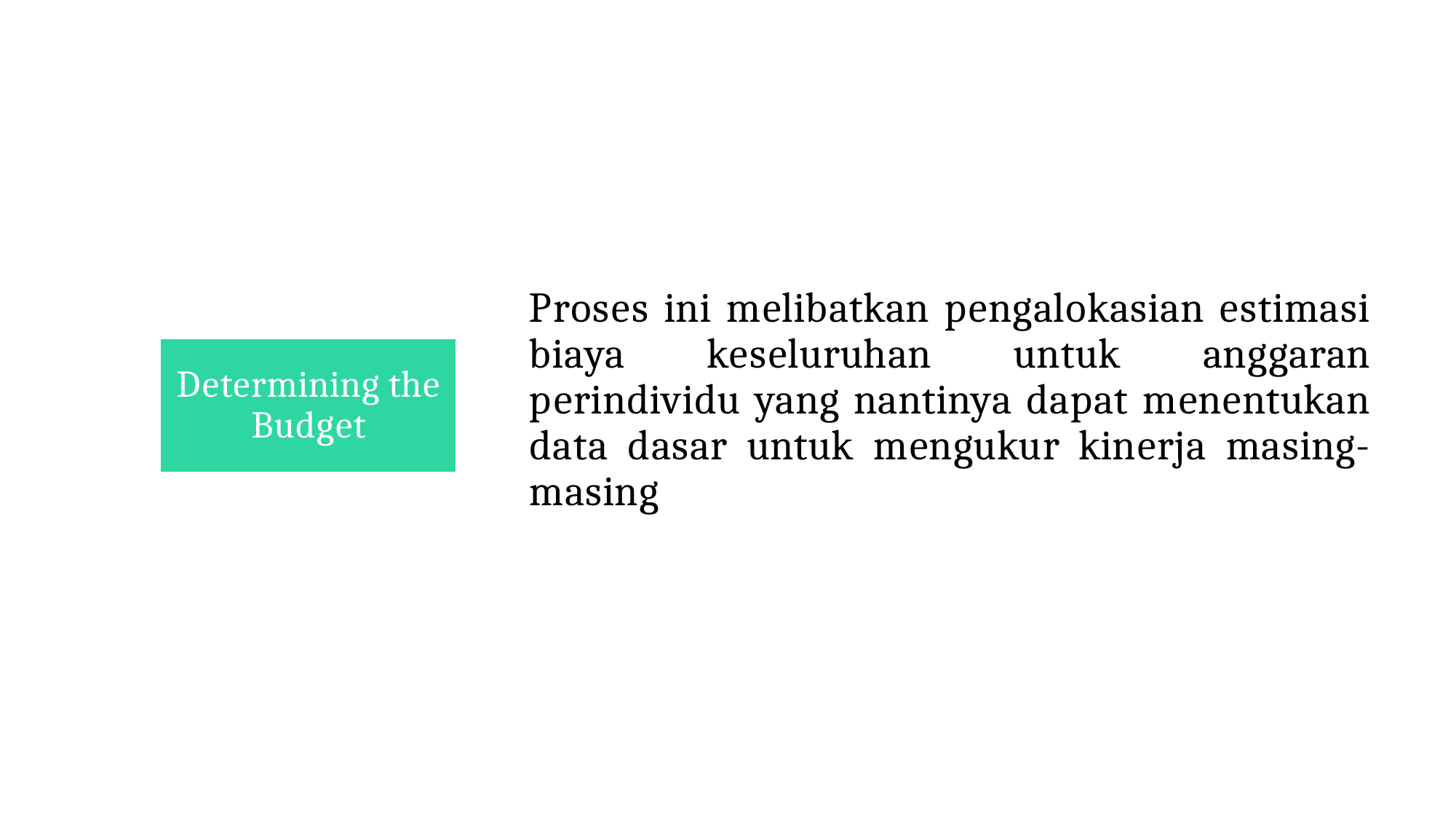

# Proses ini melibatkan pengalokasian estimasi biaya keseluruhan untuk anggaran perindividu yang nantinya dapat menentukan data dasar untuk mengukur kinerja masing-masing

Determining the Budget